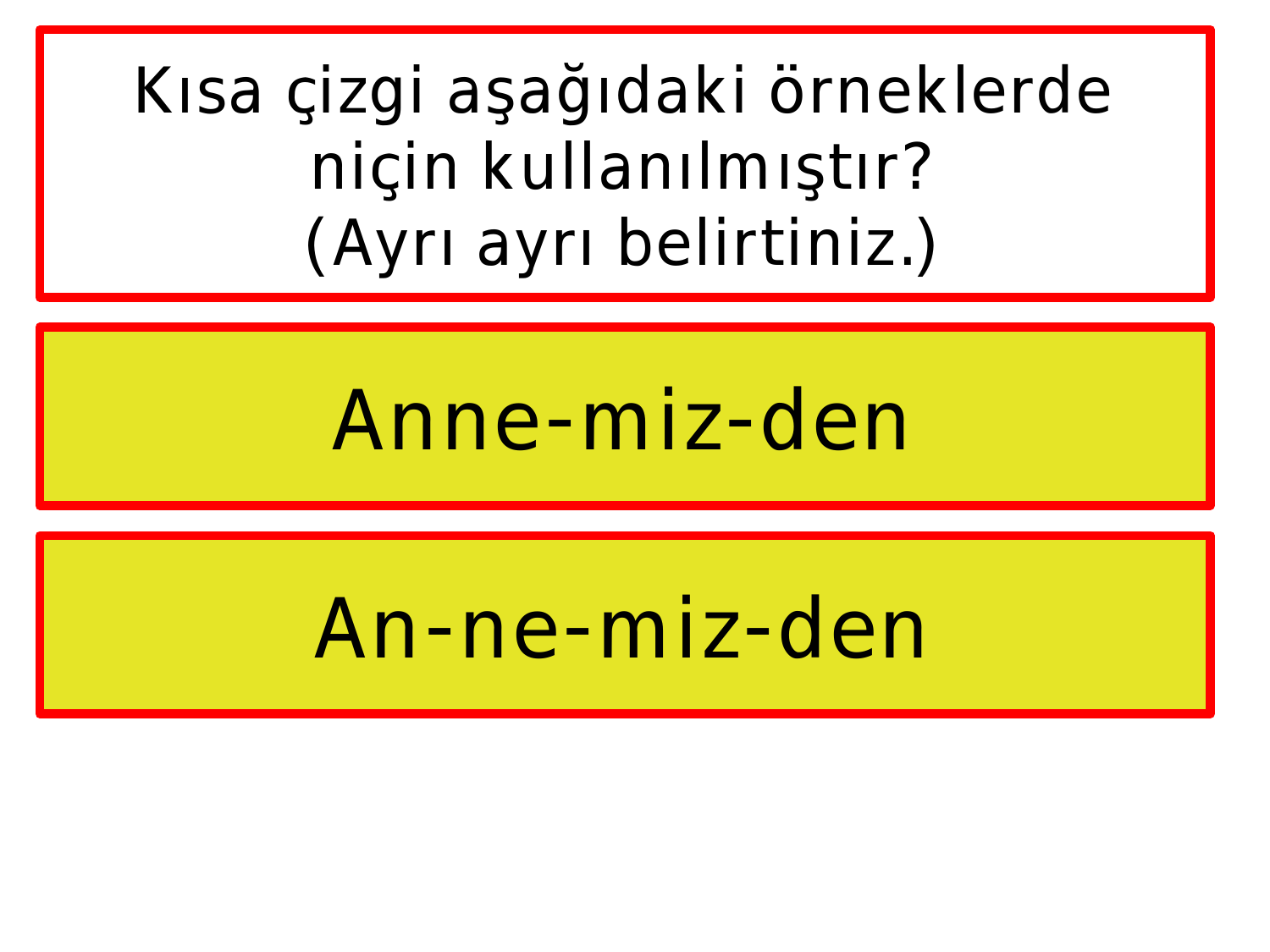

# Kısa çizgi aşağıdaki örneklerde niçin kullanılmıştır? (Ayrı ayrı belirtiniz.)
Anne-miz-den
An-ne-miz-den